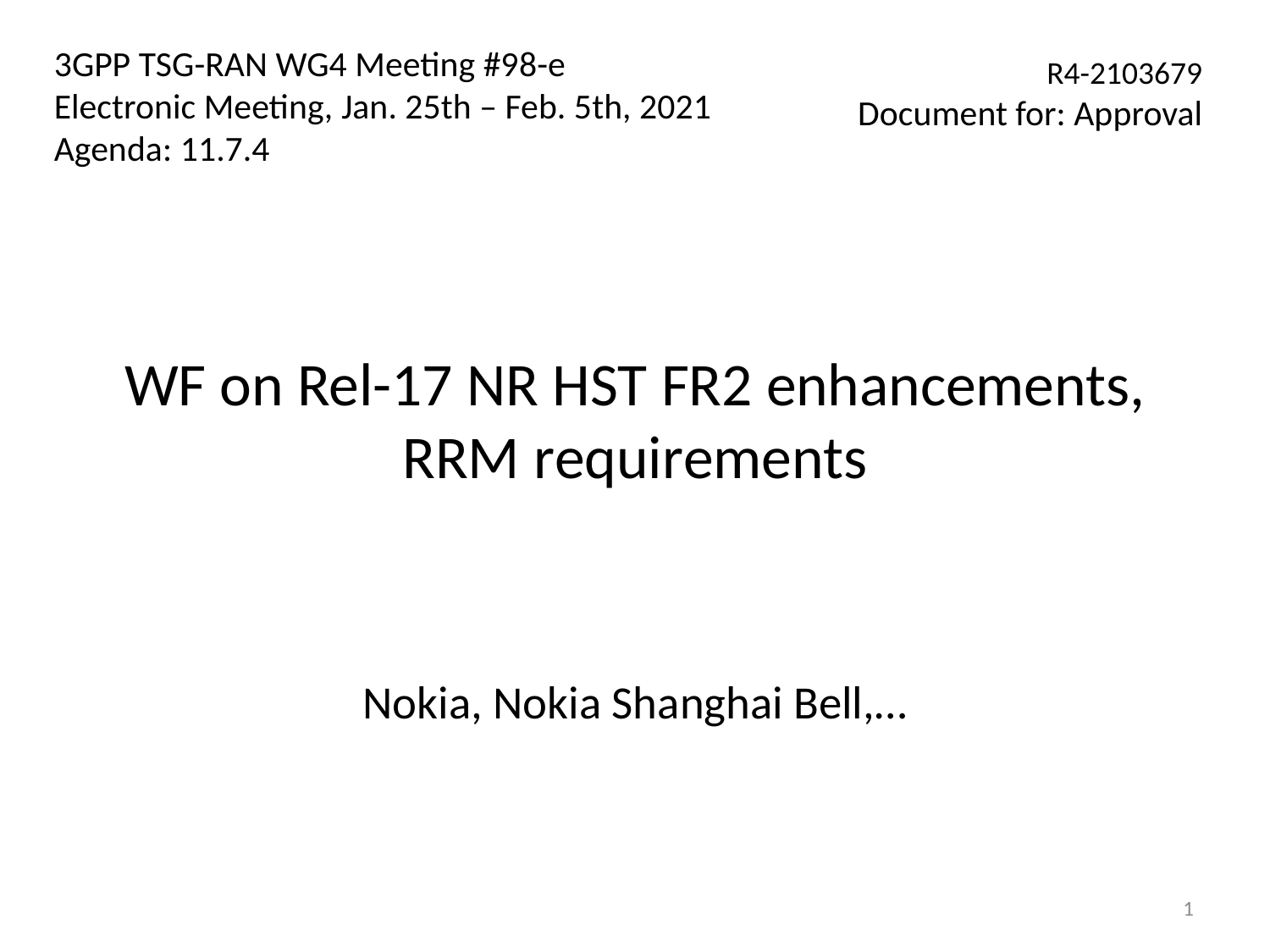

3GPP TSG-RAN WG4 Meeting #98-e
Electronic Meeting, Jan. 25th – Feb. 5th, 2021
Agenda: 11.7.4
R4-2103679
Document for: Approval
# WF on Rel-17 NR HST FR2 enhancements, RRM requirements
Nokia, Nokia Shanghai Bell,…
1